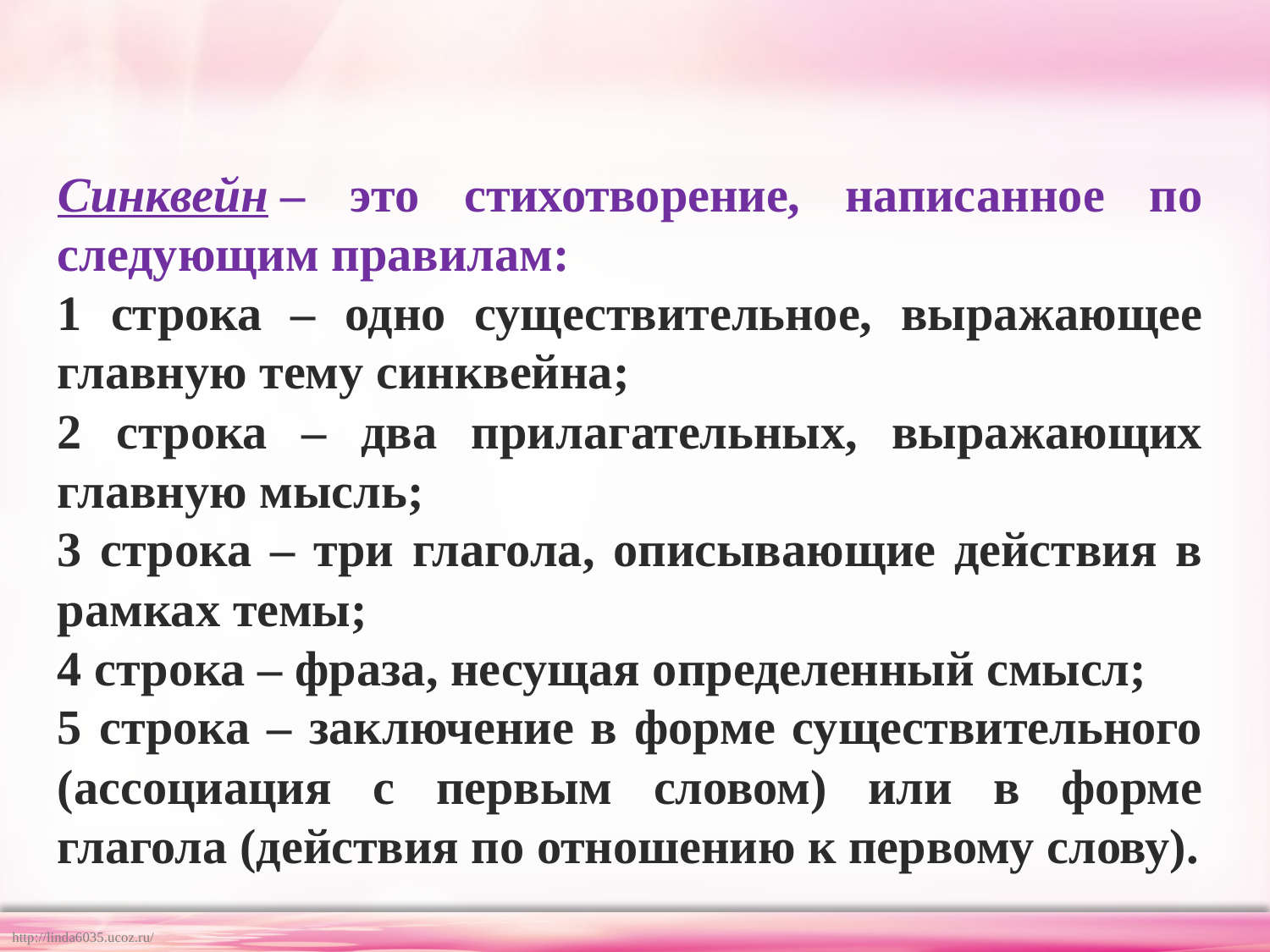

Синквейн – это стихотворение, написанное по следующим правилам:
1 строка – одно существительное, выражающее главную тему cинквейна;
2 строка – два прилагательных, выражающих главную мысль;
3 строка – три глагола, описывающие действия в рамках темы;
4 строка – фраза, несущая определенный смысл;
5 строка – заключение в форме существительного (ассоциация с первым словом) или в форме глагола (действия по отношению к первому слову).